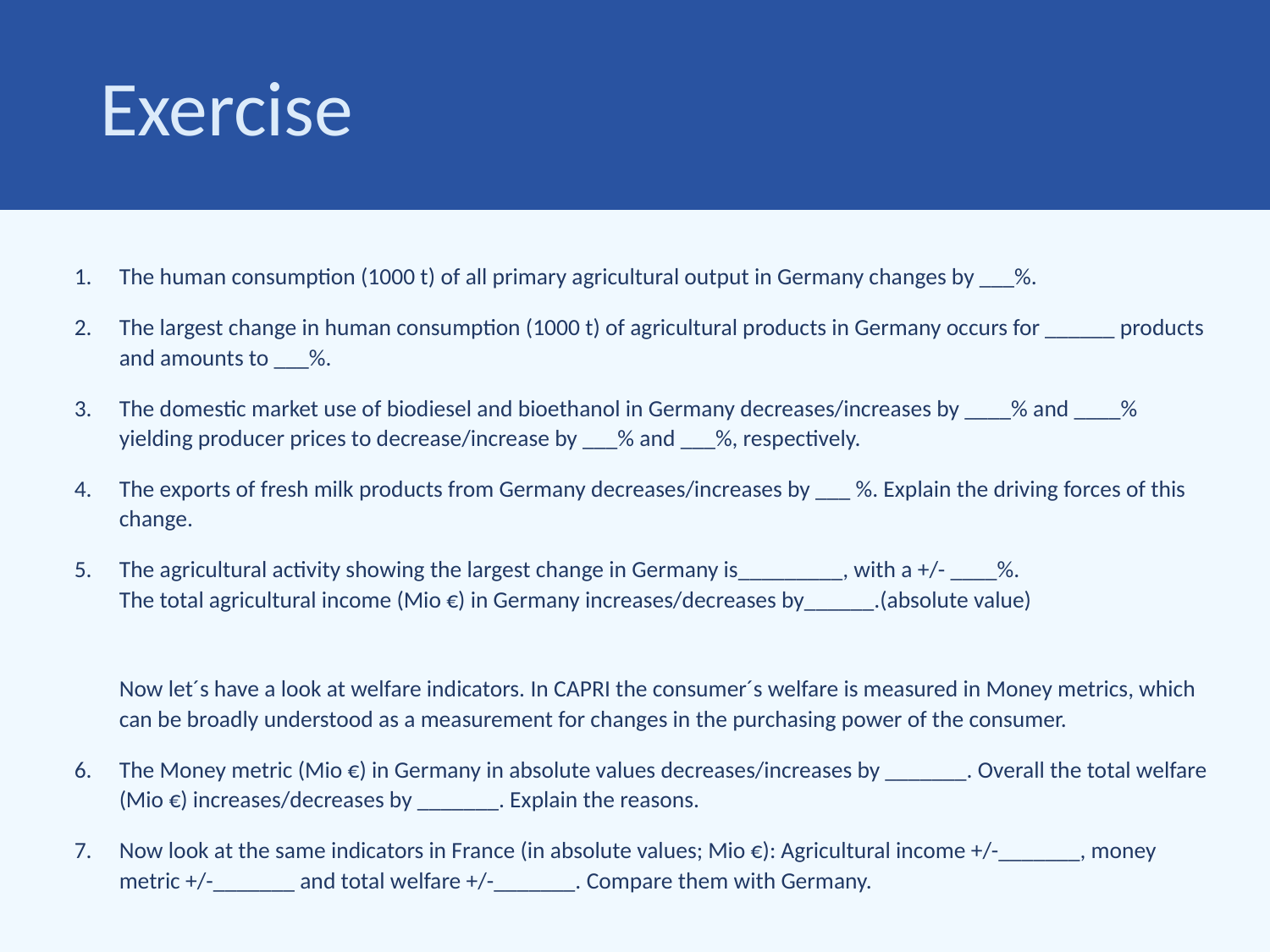

# Exercise
The human consumption (1000 t) of all primary agricultural output in Germany changes by ___%.
The largest change in human consumption (1000 t) of agricultural products in Germany occurs for ______ products and amounts to ___%.
The domestic market use of biodiesel and bioethanol in Germany decreases/increases by ____% and ____% yielding producer prices to decrease/increase by ___% and ___%, respectively.
The exports of fresh milk products from Germany decreases/increases by ___ %. Explain the driving forces of this change.
The agricultural activity showing the largest change in Germany is_________, with a +/- ____%.
The total agricultural income (Mio €) in Germany increases/decreases by______.(absolute value)
Now let´s have a look at welfare indicators. In CAPRI the consumer´s welfare is measured in Money metrics, which can be broadly understood as a measurement for changes in the purchasing power of the consumer.
The Money metric (Mio €) in Germany in absolute values decreases/increases by _______. Overall the total welfare (Mio €) increases/decreases by _______. Explain the reasons.
Now look at the same indicators in France (in absolute values; Mio €): Agricultural income +/-_______, money metric +/-_______ and total welfare +/-_______. Compare them with Germany.